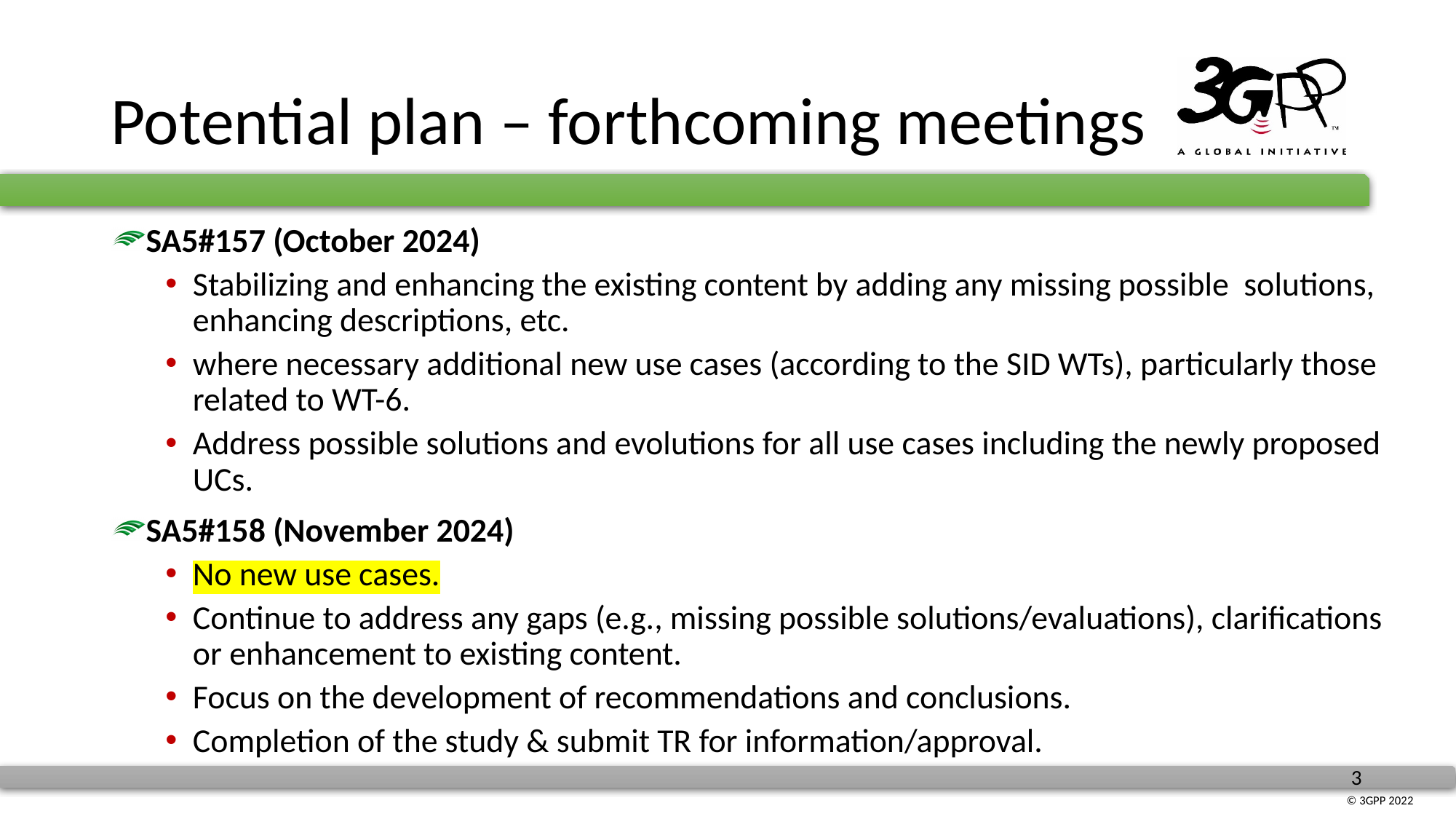

# Potential plan – forthcoming meetings
SA5#157 (October 2024)
Stabilizing and enhancing the existing content by adding any missing possible  solutions, enhancing descriptions, etc.
where necessary additional new use cases (according to the SID WTs), particularly those related to WT-6.
Address possible solutions and evolutions for all use cases including the newly proposed UCs.
SA5#158 (November 2024)
No new use cases.
Continue to address any gaps (e.g., missing possible solutions/evaluations), clarifications or enhancement to existing content.
Focus on the development of recommendations and conclusions.
Completion of the study & submit TR for information/approval.